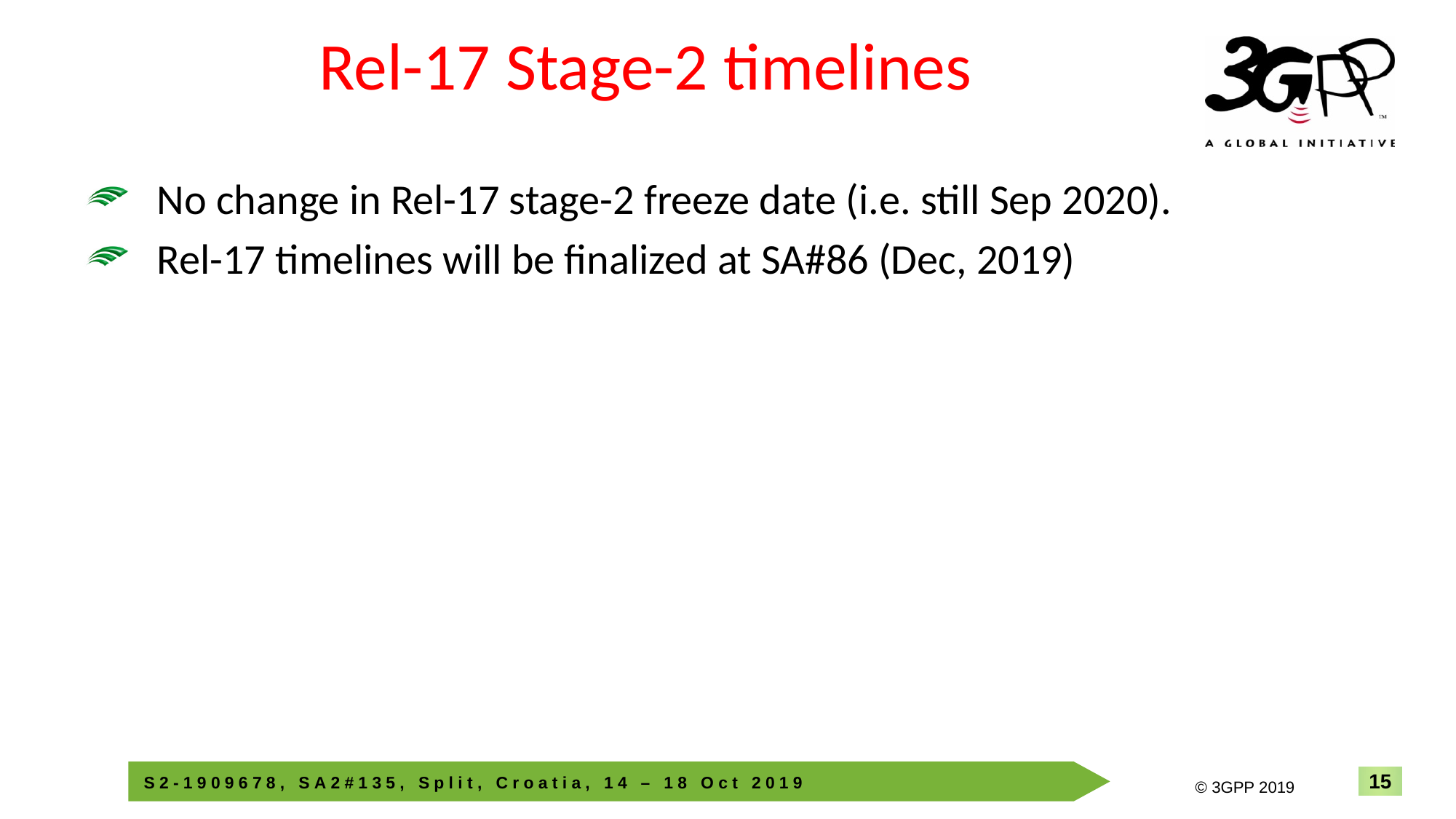

15
INTEL CONFIDENTIAL
# Rel-17 Stage-2 timelines
No change in Rel-17 stage-2 freeze date (i.e. still Sep 2020).
Rel-17 timelines will be finalized at SA#86 (Dec, 2019)